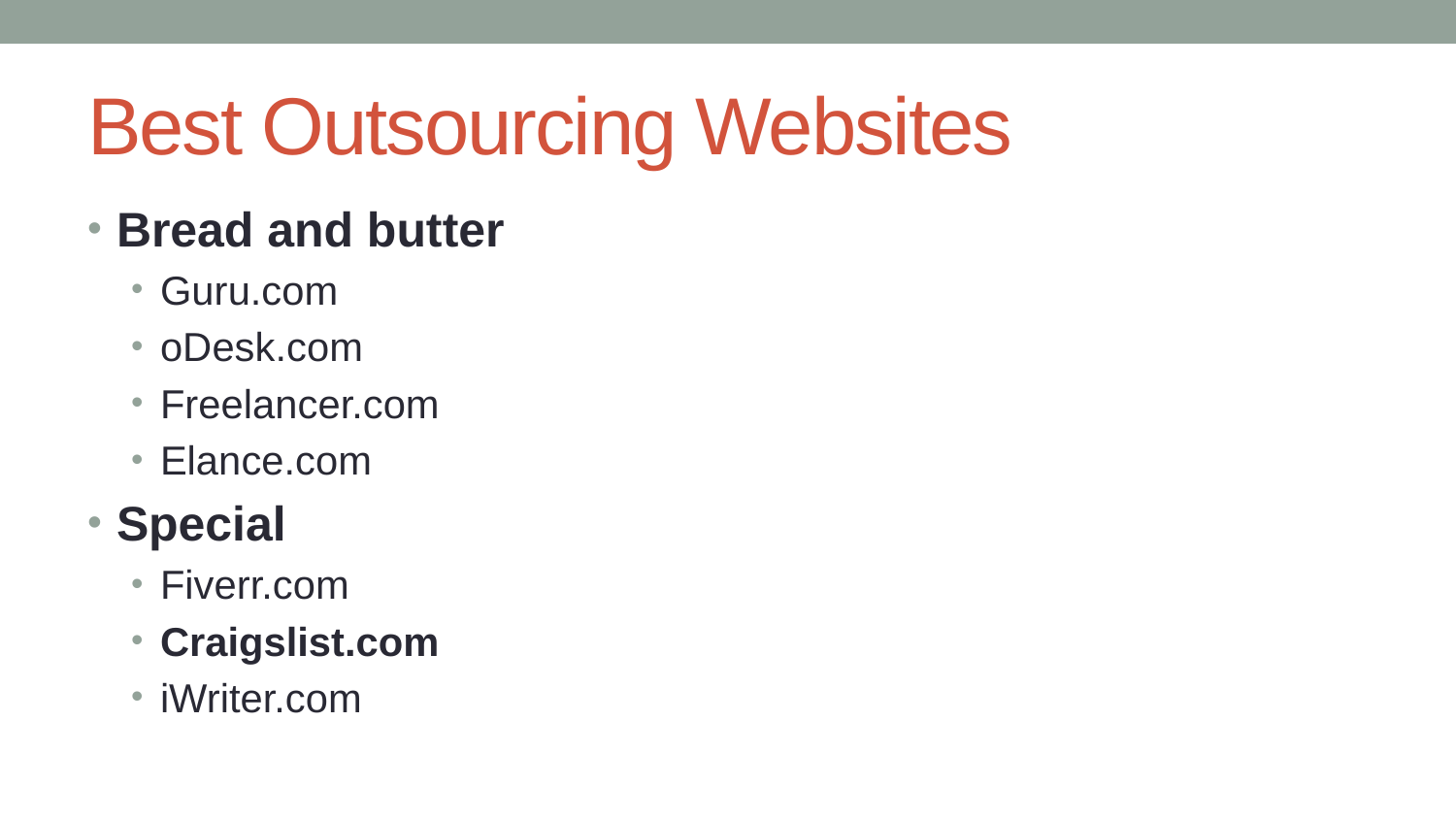

# Best Outsourcing Websites
Bread and butter
Guru.com
oDesk.com
Freelancer.com
Elance.com
Special
Fiverr.com
Craigslist.com
iWriter.com